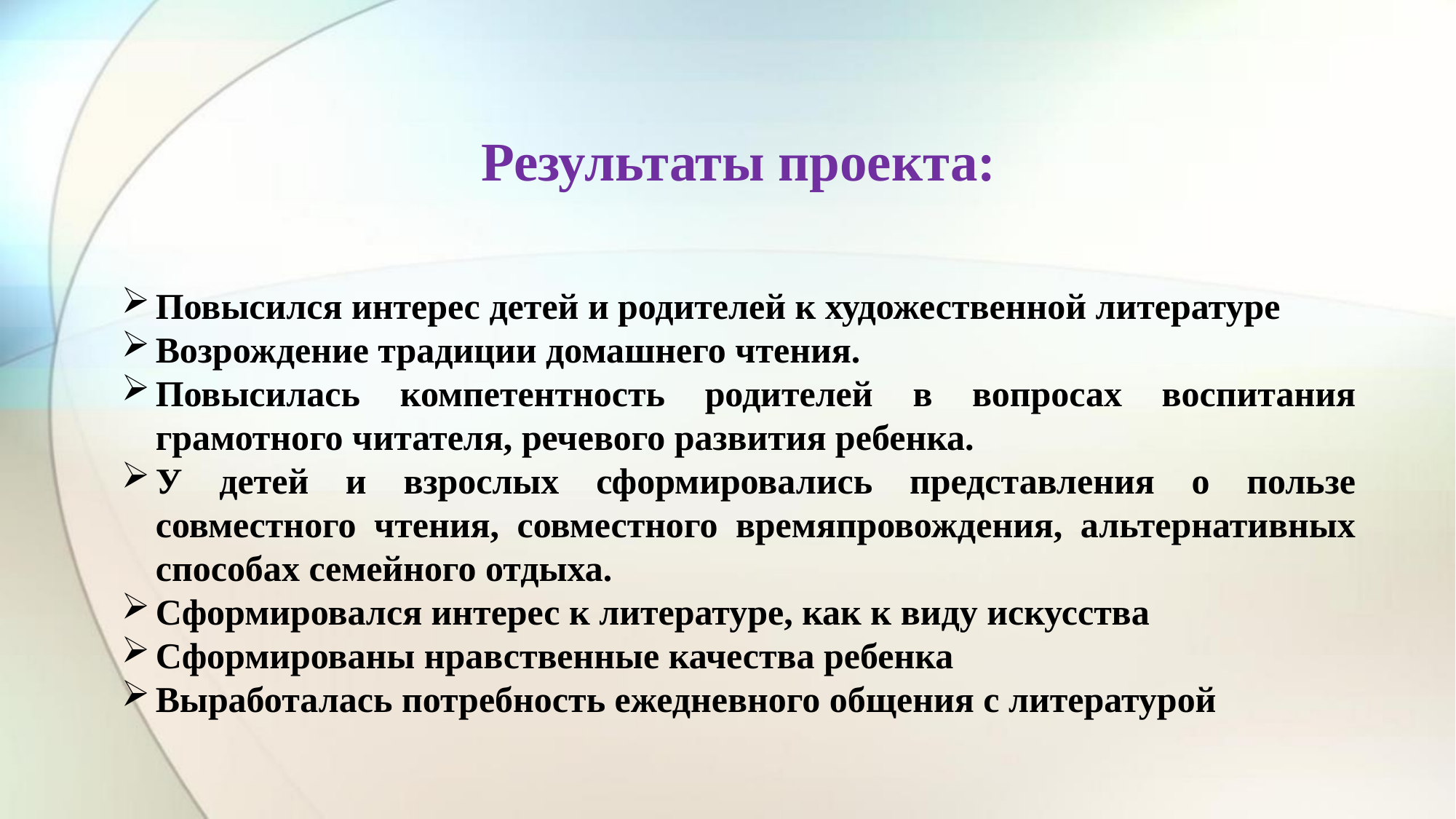

Результаты проекта:

Повысился интерес детей и родителей к художественной литературе
Возрождение традиции домашнего чтения.
Повысилась компетентность родителей в вопросах воспитания грамотного читателя, речевого развития ребенка.
У детей и взрослых сформировались представления о пользе совместного чтения, совместного времяпровождения, альтернативных способах семейного отдыха.
Сформировался интерес к литературе, как к виду искусства
Сформированы нравственные качества ребенка
Выработалась потребность ежедневного общения с литературой